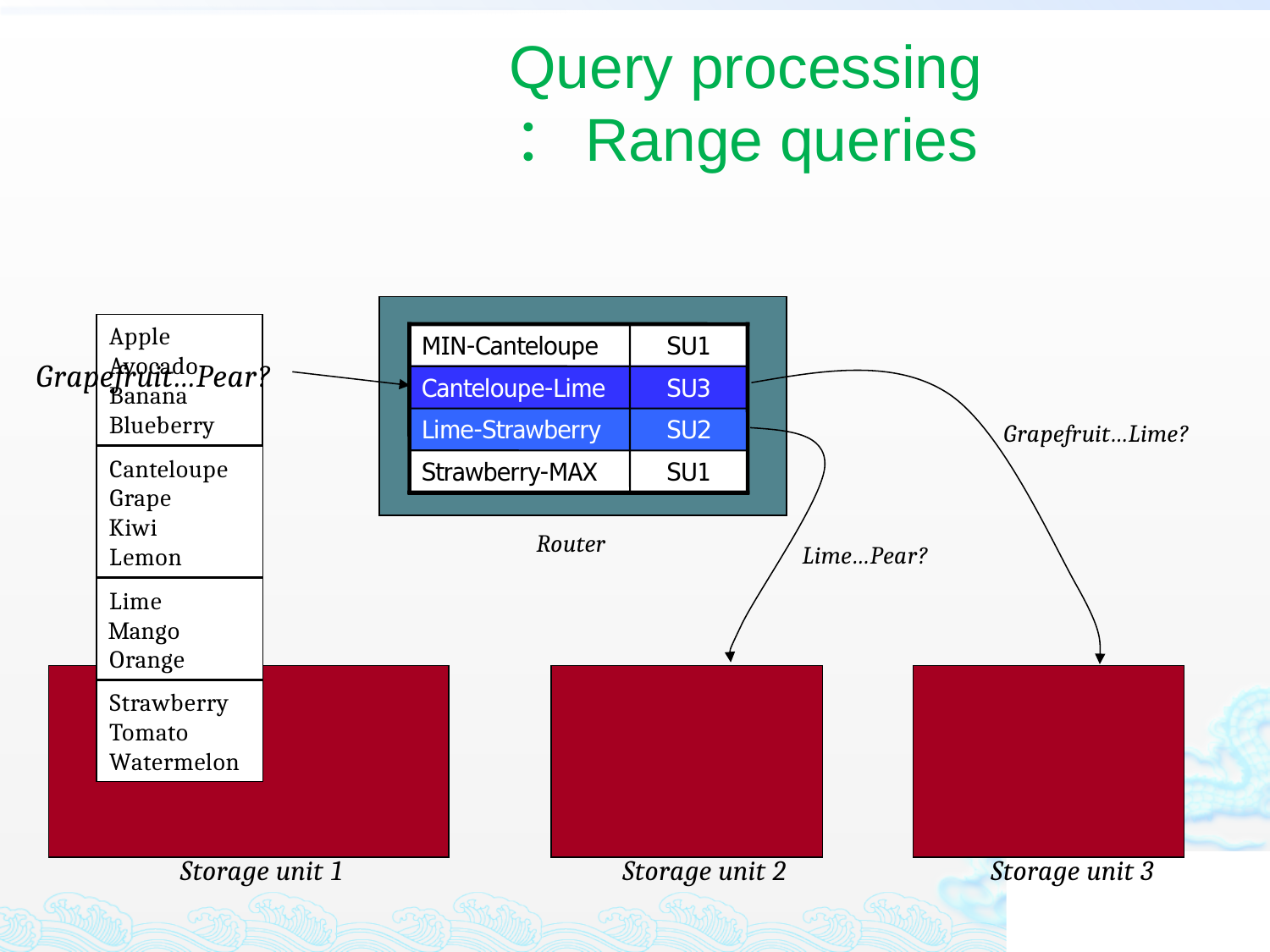

# Query processing ：Range queries

Apple
Avocado
Banana
Blueberry

MIN-Canteloupe

SU1

Canteloupe-Lime

SU3
Lime-Strawberry

SU2
Strawberry-MAX

SU1

| MIN-Canteloupe | SU1 |
| --- | --- |
| Canteloupe-Lime | SU3 |
| Lime-Strawberry | SU2 |
| Strawberry-MAX | SU1 |
Grapefruit…Pear?

Grapefruit…Lime?

Lime…Pear?
Canteloupe
Grape
Kiwi
Lemon
Router
Lime
Mango
Orange

Storage unit 1

Storage unit 2

Storage unit 3
Strawberry
Tomato
Watermelon